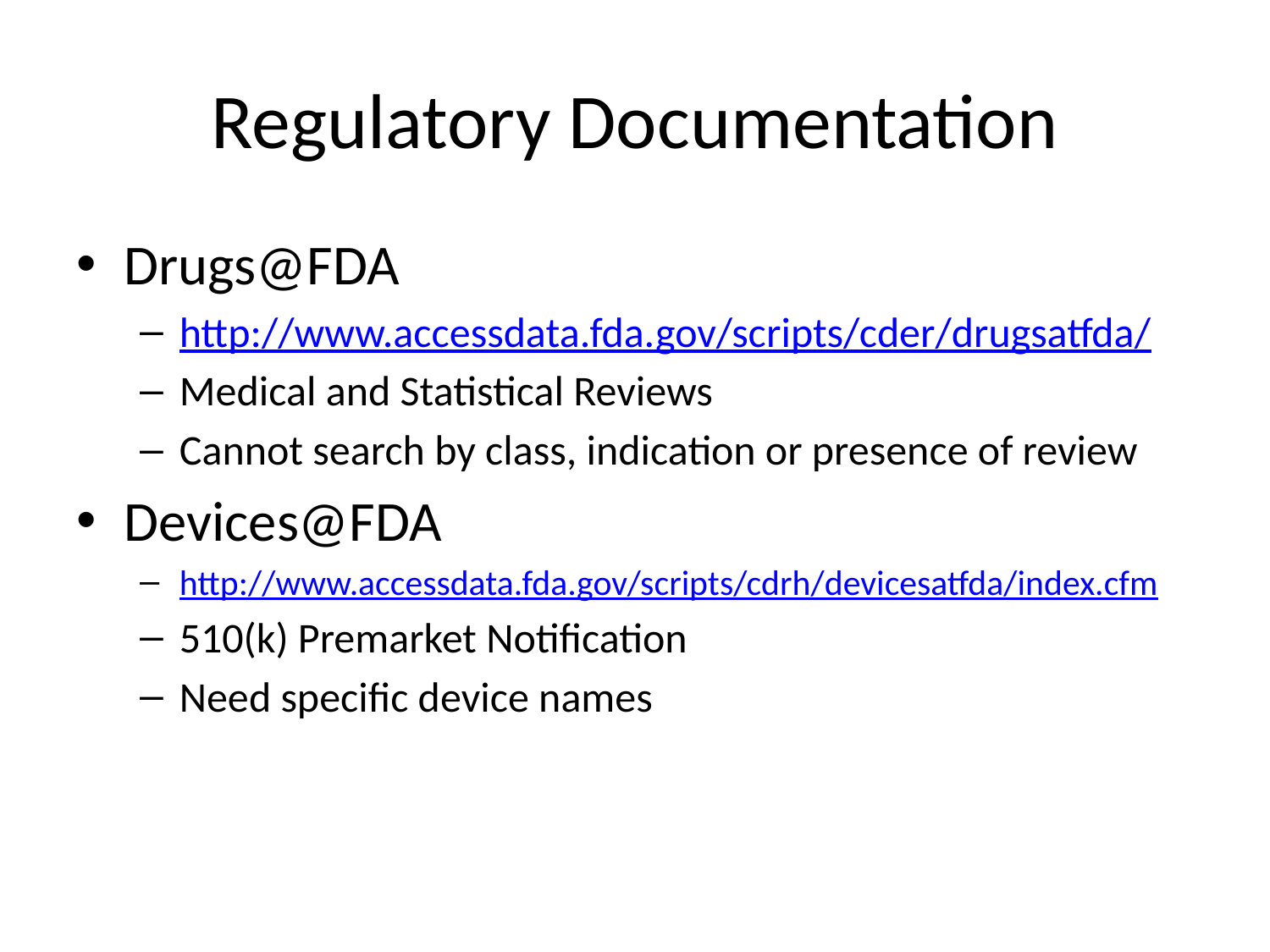

# Regulatory Documentation
Drugs@FDA
http://www.accessdata.fda.gov/scripts/cder/drugsatfda/
Medical and Statistical Reviews
Cannot search by class, indication or presence of review
Devices@FDA
http://www.accessdata.fda.gov/scripts/cdrh/devicesatfda/index.cfm
510(k) Premarket Notification
Need specific device names